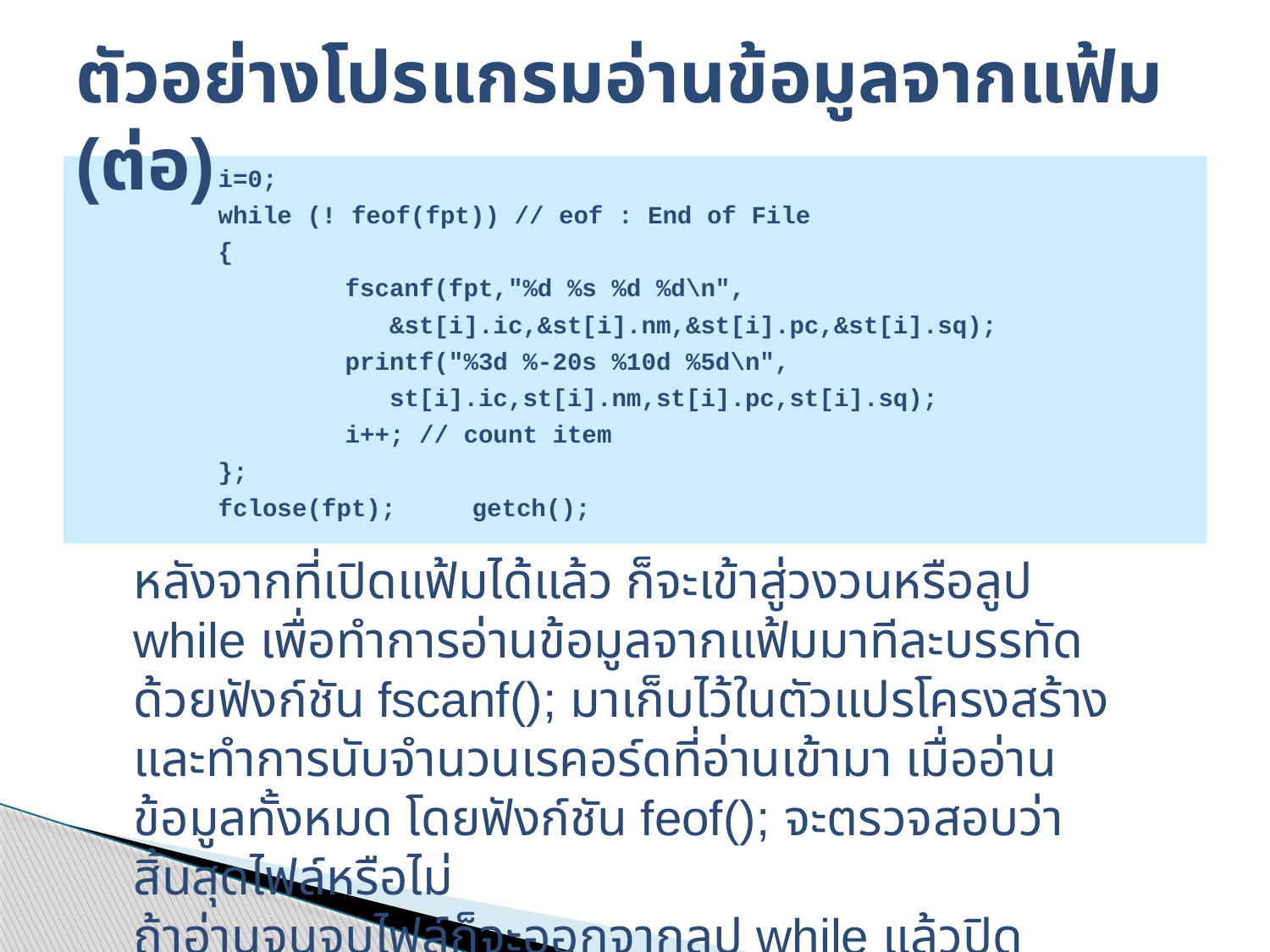

# ตัวอย่างโปรแกรมอ่านข้อมูลจากแฟ้ม (ต่อ)
	i=0;
	while (! feof(fpt)) // eof : End of File
	{
		fscanf(fpt,"%d %s %d %d\n",
		   &st[i].ic,&st[i].nm,&st[i].pc,&st[i].sq);
		printf("%3d %-20s %10d %5d\n",
		   st[i].ic,st[i].nm,st[i].pc,st[i].sq);
		i++; // count item
	};
	fclose(fpt);	getch();

หลังจากที่เปิดแฟ้มได้แล้ว ก็จะเข้าสู่วงวนหรือลูป while เพื่อทำการอ่านข้อมูลจากแฟ้มมาทีละบรรทัด ด้วยฟังก์ชัน fscanf(); มาเก็บไว้ในตัวแปรโครงสร้าง และทำการนับจำนวนเรคอร์ดที่อ่านเข้ามา เมื่ออ่านข้อมูลทั้งหมด โดยฟังก์ชัน feof(); จะตรวจสอบว่าสิ้นสุดไฟล์หรือไม่
ถ้าอ่านจนจบไฟล์ก็จะออกจากลูป while แล้วปิดแฟ้มข้อมูล และรอการกดคีย์ใด ๆ เพื่อทำงานต่อไป